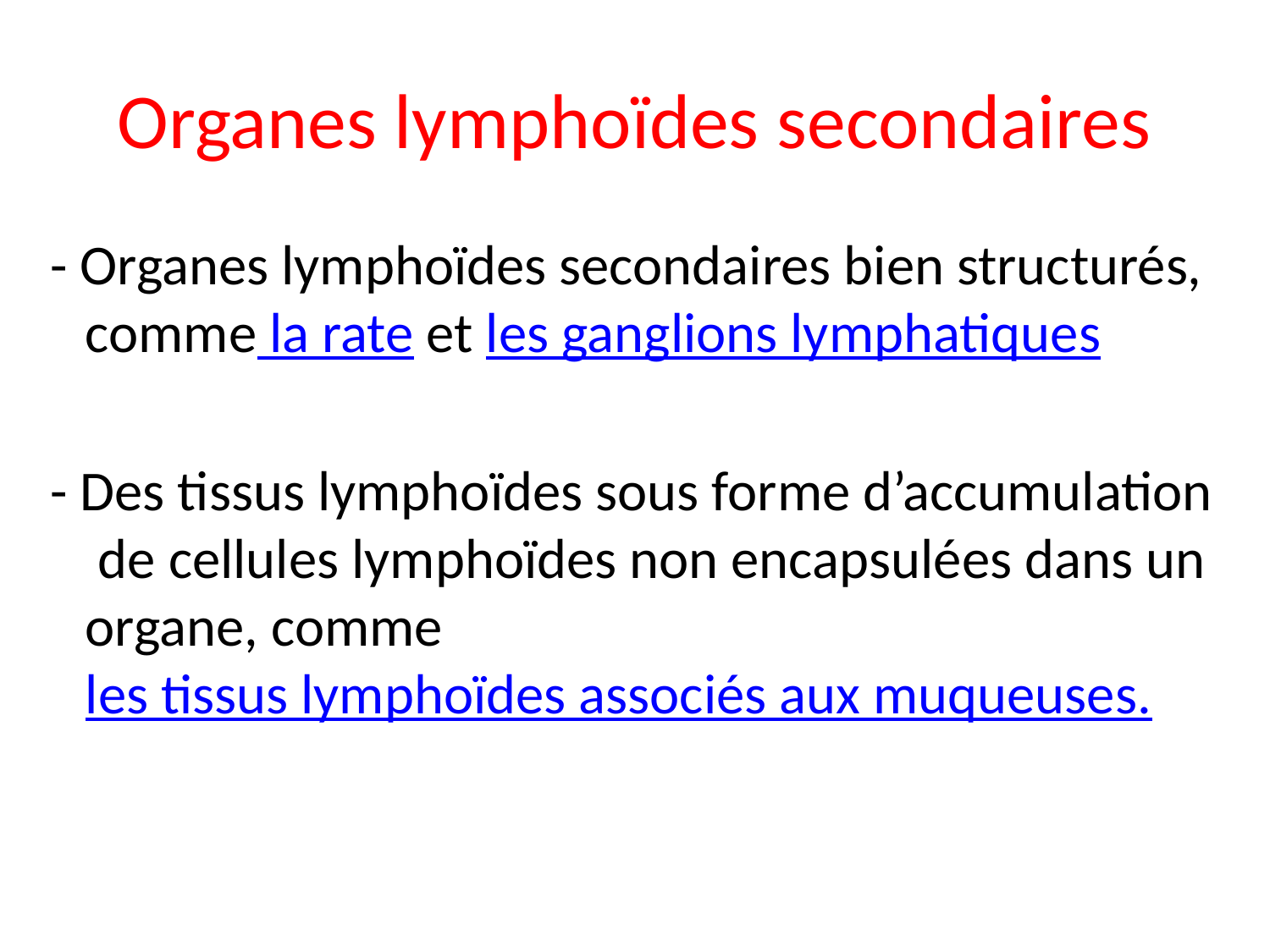

# Organes lymphoïdes secondaires
 - Organes lymphoïdes secondaires bien structurés, comme la rate et les ganglions lymphatiques

 - Des tissus lymphoïdes sous forme d’accumulation  de cellules lymphoïdes non encapsulées dans un organe, comme les tissus lymphoïdes associés aux muqueuses.